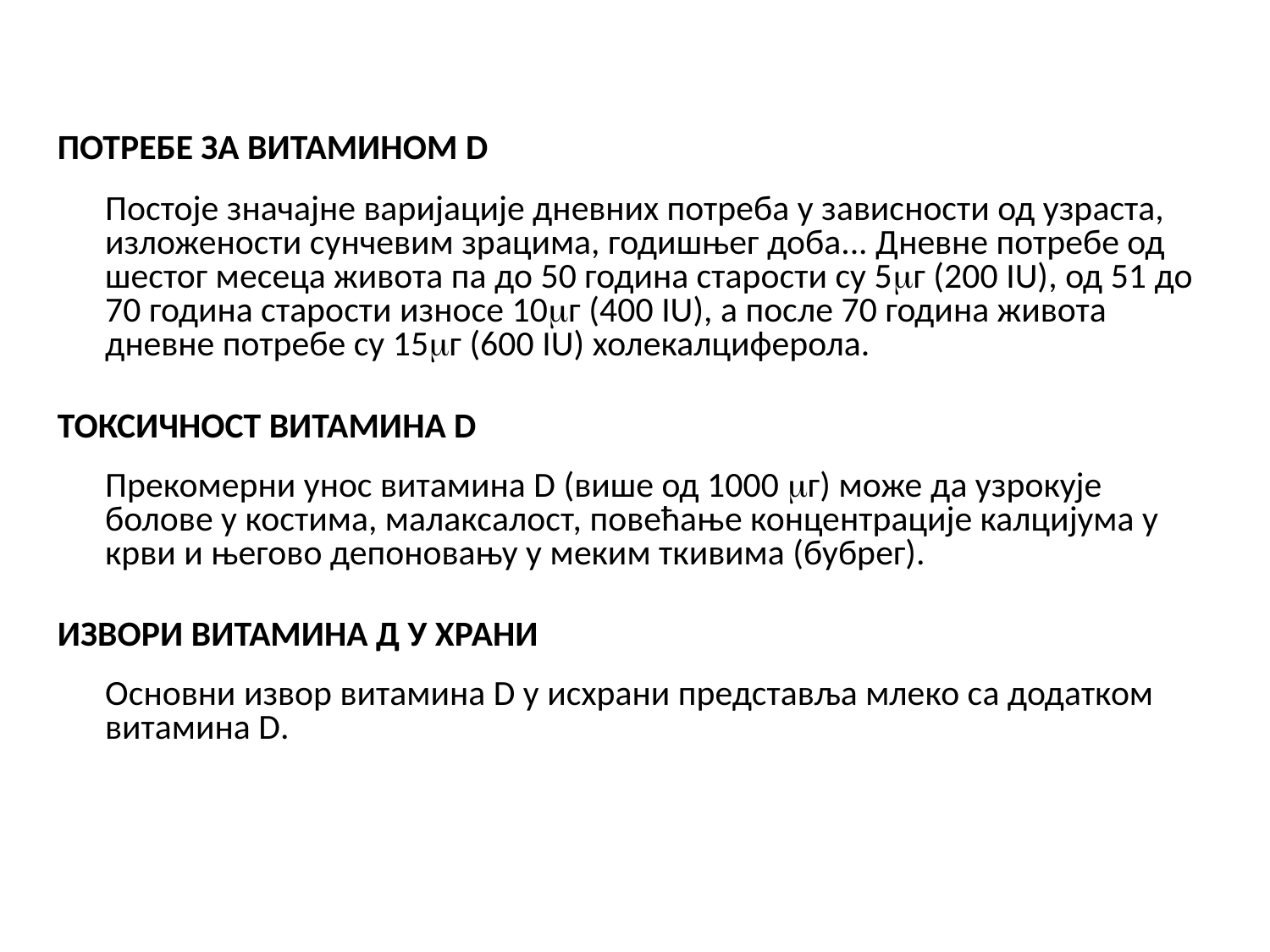

ПОТРЕБЕ ЗА ВИТАМИНОМ D

	Постоје значајне варијације дневних потреба у зависности од узраста, изложености сунчевим зрацима, годишњег доба... Дневне потребе од шестог месеца живота па до 50 година старости су 5μг (200 IU), од 51 до 70 година старости износе 10μг (400 IU), а после 70 година живота дневне потребе су 15μг (600 IU) холекалциферола.

ТОКСИЧНОСТ ВИТАМИНА D

	Прекомерни унос витамина D (више од 1000 μг) може да узрокује болове у костима, малаксалост, повећање концентрације калцијума у крви и његово депоновању у меким ткивима (бубрег).

ИЗВОРИ ВИТАМИНА Д У ХРАНИ

	Основни извор витамина D у исхрани представља млеко са додатком витамина D.